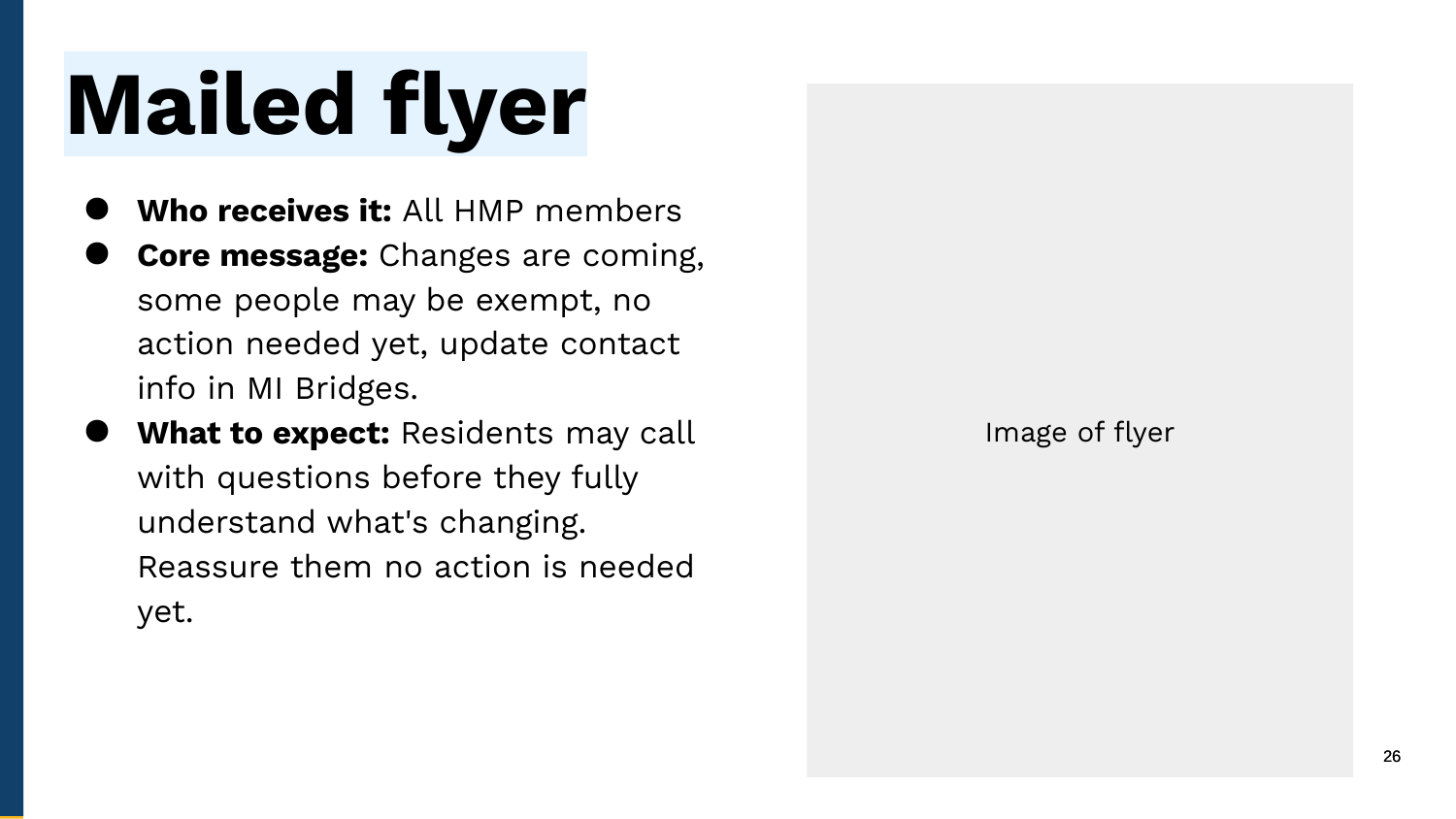

Mailed flyer
Image of flyer
Who receives it: All HMP members
Core message: Changes are coming, some people may be exempt, no action needed yet, update contact info in MI Bridges.
What to expect: Residents may call with questions before they fully understand what's changing. Reassure them no action is needed yet.
26
26